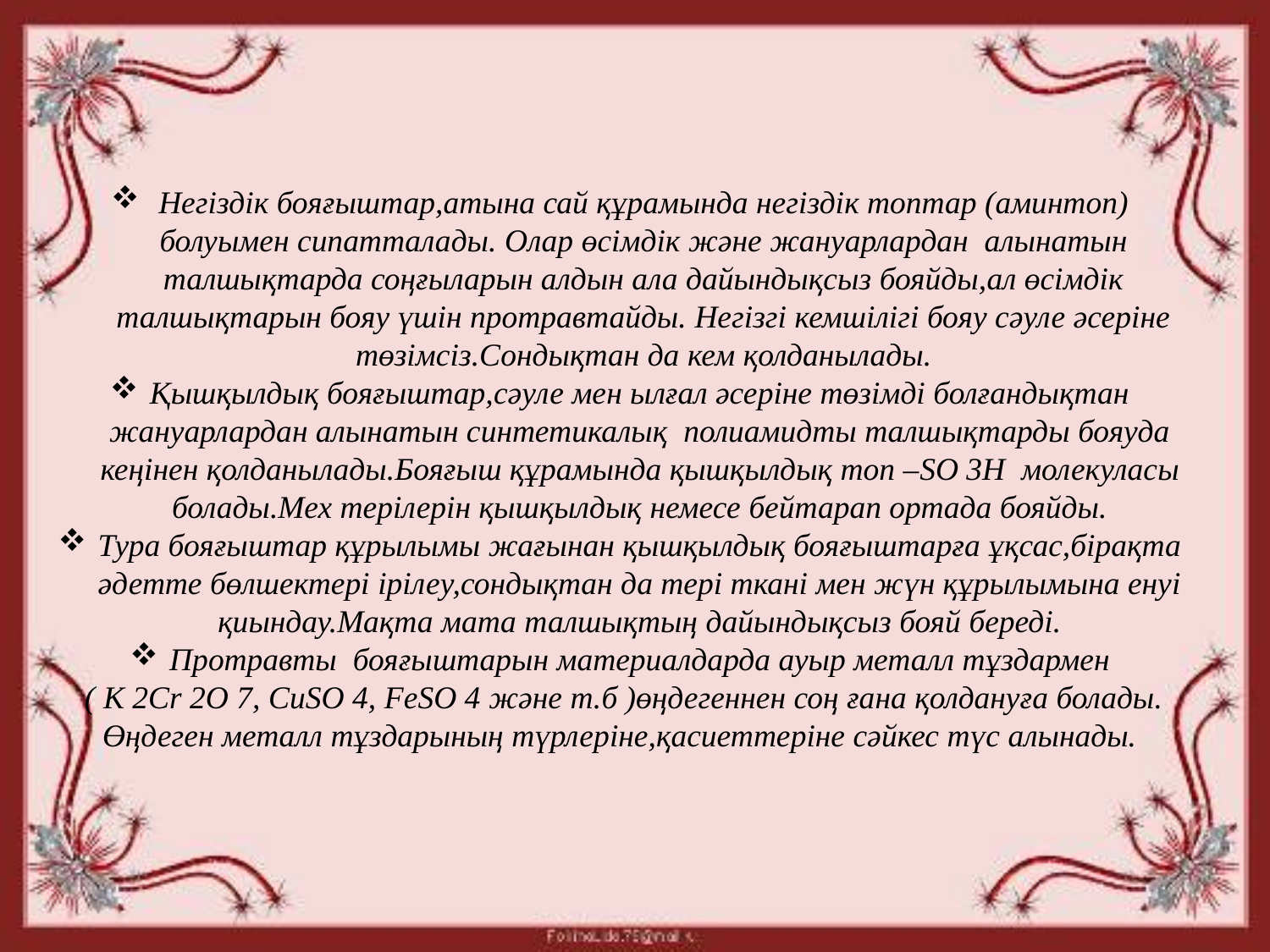

Негіздік бояғыштар,атына сай құрамында негіздік топтар (аминтоп) болуымен сипатталады. Олар өсімдік және жануарлардан  алынатын талшықтарда соңғыларын алдын ала дайындықсыз бояйды,ал өсімдік талшықтарын бояу үшін протравтайды. Негізгі кемшілігі бояу сәуле әсеріне төзімсіз.Сондықтан да кем қолданылады.
Қышқылдық бояғыштар,сәуле мен ылғал әсеріне төзімді болғандықтан жануарлардан алынатын синтетикалық  полиамидты талшықтарды бояуда кеңінен қолданылады.Бояғыш құрамында қышқылдық топ –SO 3H  молекуласы болады.Мех терілерін қышқылдық немесе бейтарап ортада бояйды.
Тура бояғыштар құрылымы жағынан қышқылдық бояғыштарға ұқсас,бірақта әдетте бөлшектері ірілеу,сондықтан да тері ткані мен жүн құрылымына енуі қиындау.Мақта мата талшықтың дайындықсыз бояй береді.
Протравты  бояғыштарын материалдарда ауыр металл тұздармен
 ( K 2Cr 2O 7, CuSO 4, FeSO 4 және т.б )өңдегеннен соң ғана қолдануға болады. Өңдеген металл тұздарының түрлеріне,қасиеттеріне сәйкес түс алынады.